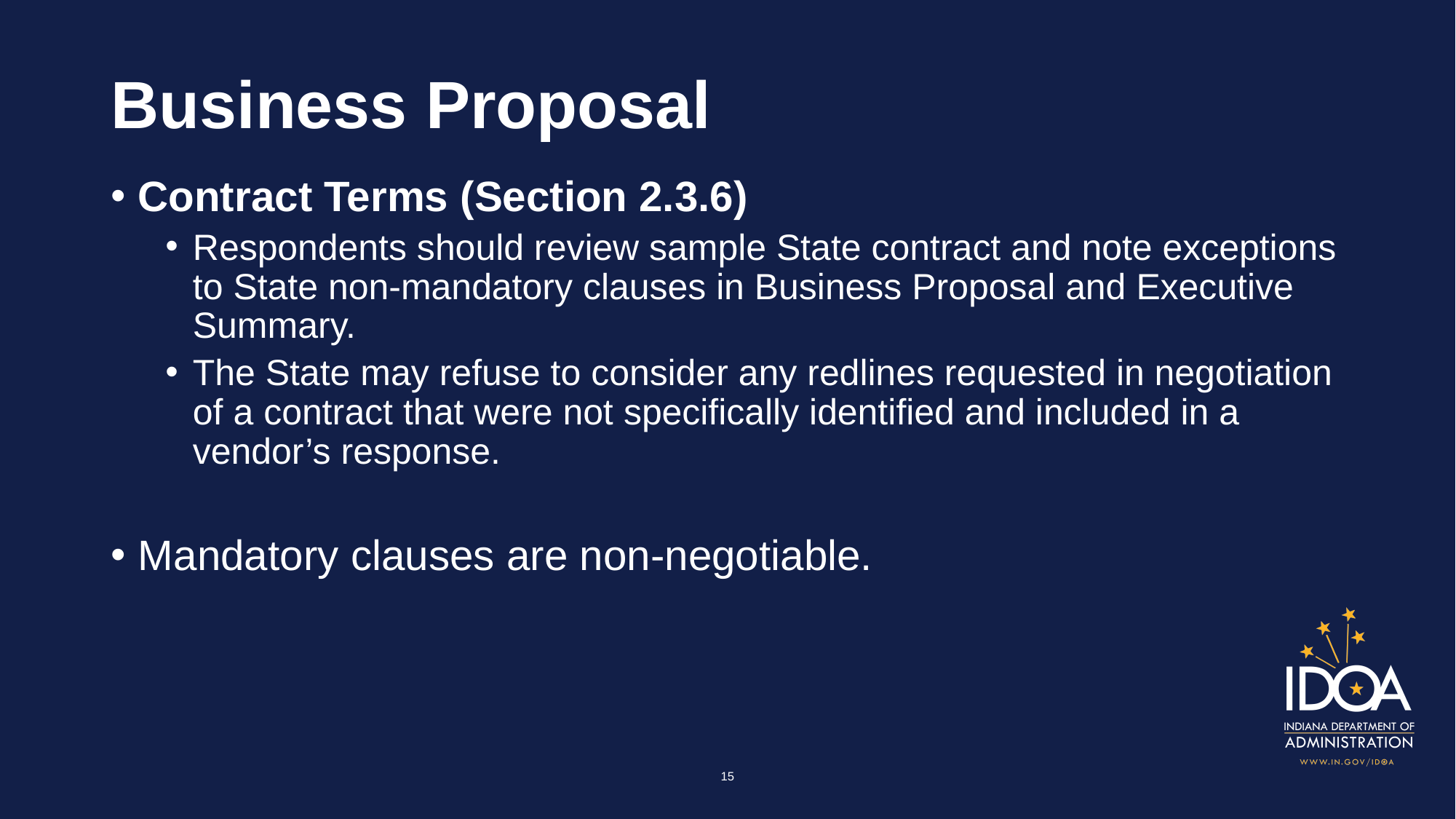

# Business Proposal
Contract Terms (Section 2.3.6)
Respondents should review sample State contract and note exceptions to State non-mandatory clauses in Business Proposal and Executive Summary.
The State may refuse to consider any redlines requested in negotiation of a contract that were not specifically identified and included in a vendor’s response.

Mandatory clauses are non-negotiable.

15